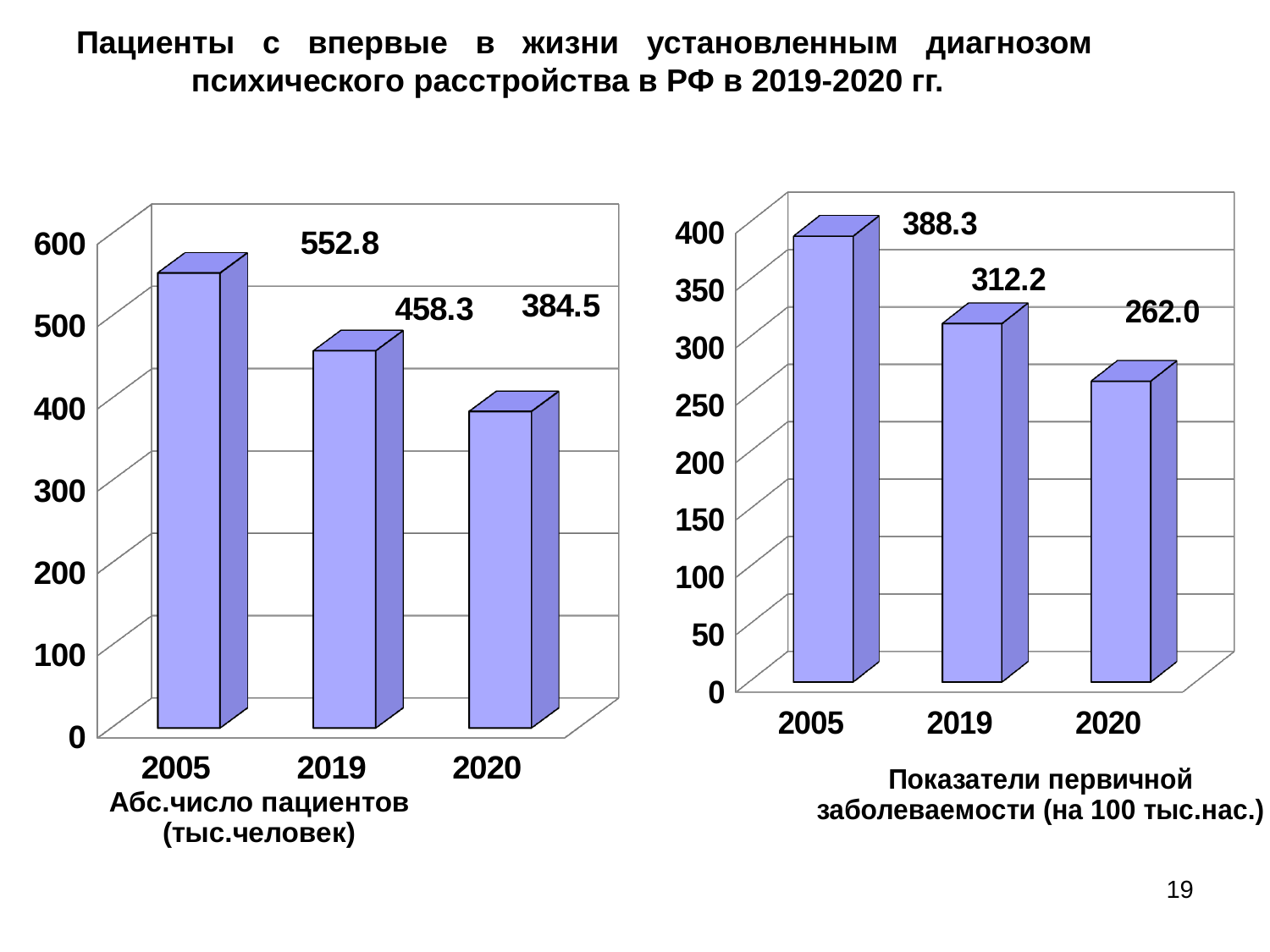

# Пациенты с впервые в жизни установленным диагнозом психического расстройства в РФ в 2019-2020 гг.

[unsupported chart]

[unsupported chart]

19